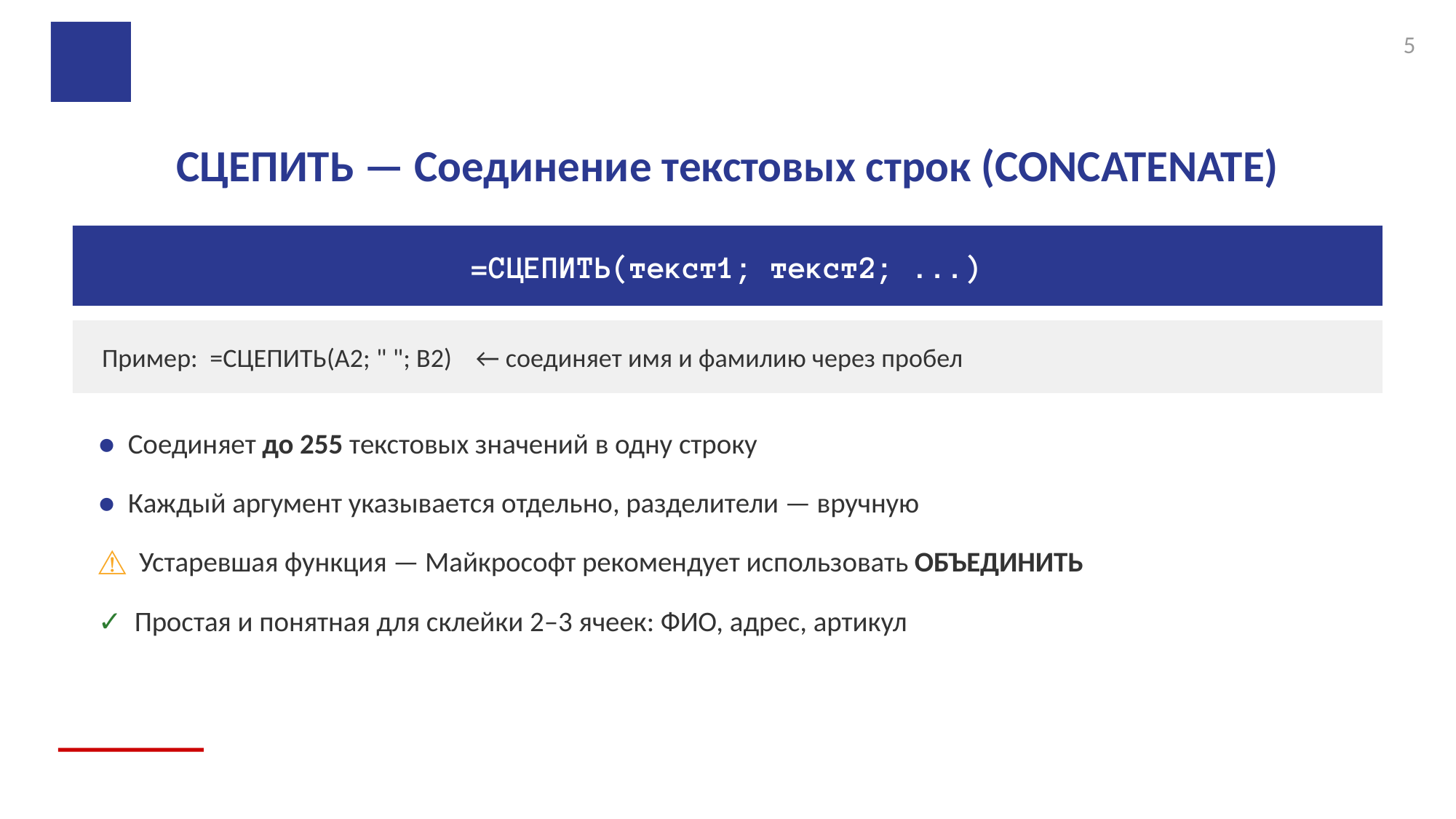

5

СЦЕПИТЬ — Соединение текстовых строк (CONCATENATE)

=СЦЕПИТЬ(текст1; текст2; ...)

Пример:  =СЦЕПИТЬ(A2; " "; B2)    ← соединяет имя и фамилию через пробел
●  Соединяет до 255 текстовых значений в одну строку
●  Каждый аргумент указывается отдельно, разделители — вручную
⚠  Устаревшая функция — Майкрософт рекомендует использовать ОБЪЕДИНИТЬ
✓  Простая и понятная для склейки 2–3 ячеек: ФИО, адрес, артикул